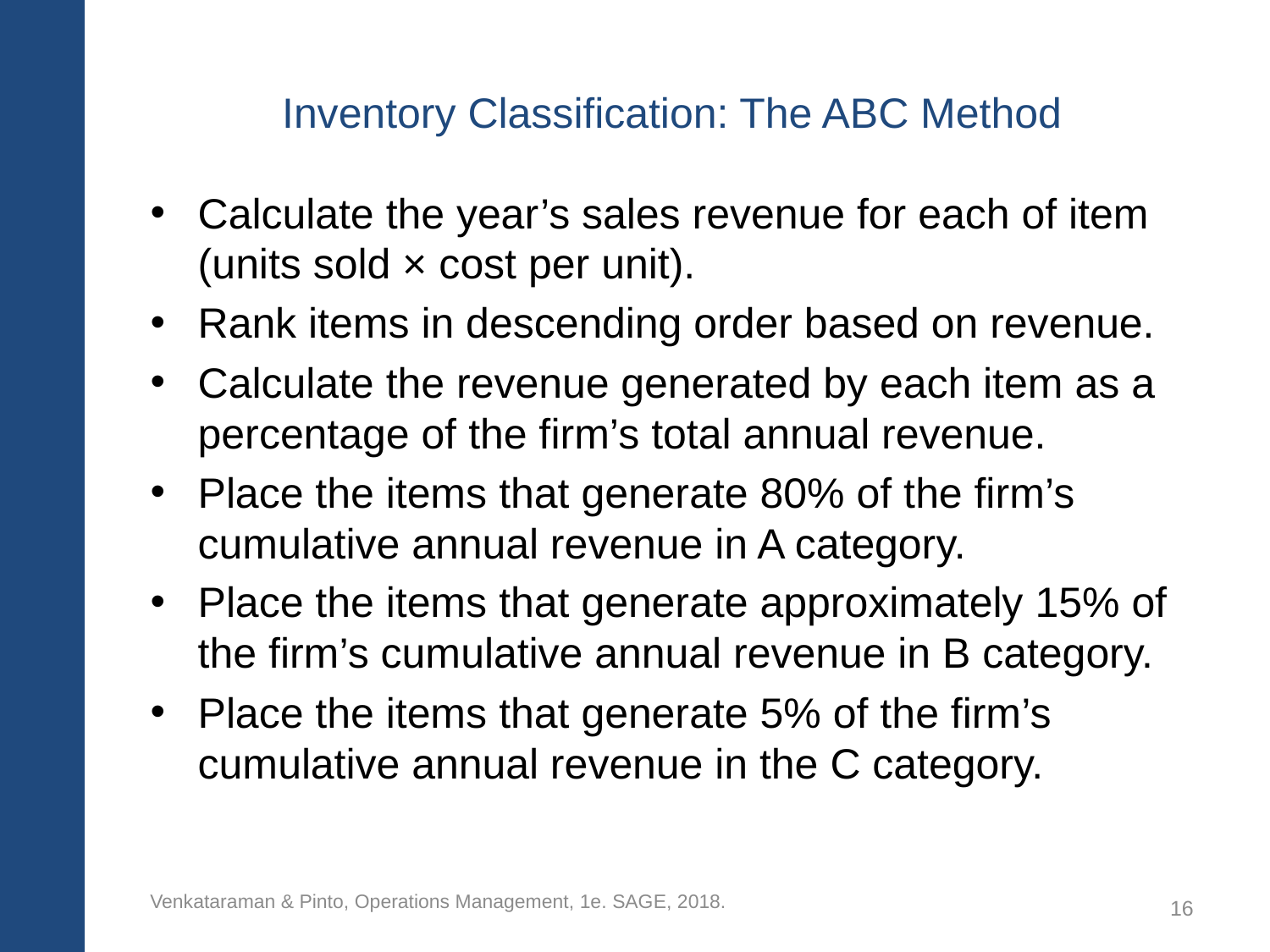

# Inventory Classification: The ABC Method
Calculate the year’s sales revenue for each of item (units sold × cost per unit).
Rank items in descending order based on revenue.
Calculate the revenue generated by each item as a percentage of the firm’s total annual revenue.
Place the items that generate 80% of the firm’s cumulative annual revenue in A category.
Place the items that generate approximately 15% of the firm’s cumulative annual revenue in B category.
Place the items that generate 5% of the firm’s cumulative annual revenue in the C category.
Venkataraman & Pinto, Operations Management, 1e. SAGE, 2018.
16